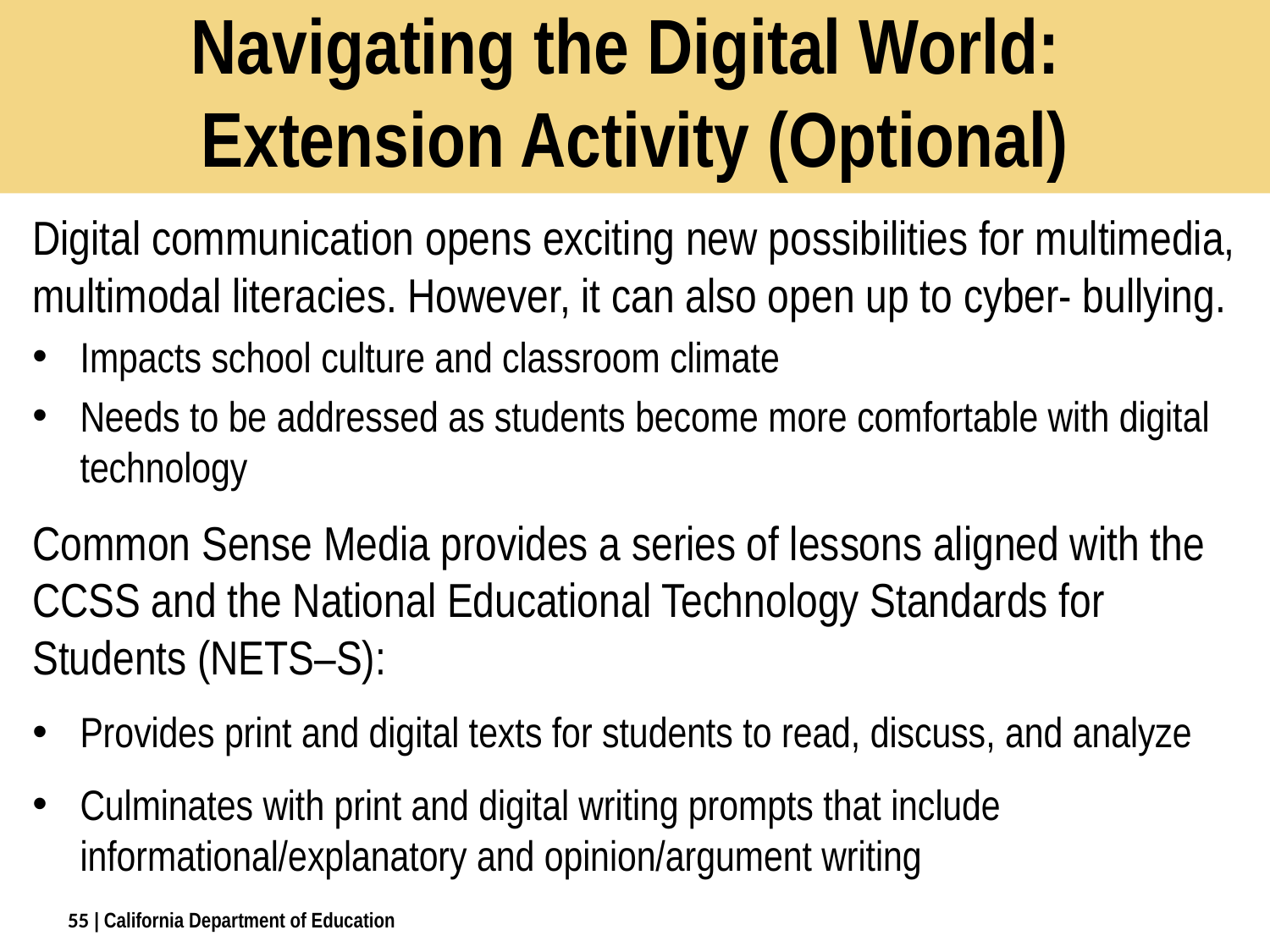

# Navigating the Digital World: Extension Activity (Optional)
Digital communication opens exciting new possibilities for multimedia, multimodal literacies. However, it can also open up to cyber- bullying.
Impacts school culture and classroom climate
Needs to be addressed as students become more comfortable with digital technology
Common Sense Media provides a series of lessons aligned with the CCSS and the National Educational Technology Standards for Students (NETS–S):
Provides print and digital texts for students to read, discuss, and analyze
Culminates with print and digital writing prompts that include informational/explanatory and opinion/argument writing
55
| California Department of Education